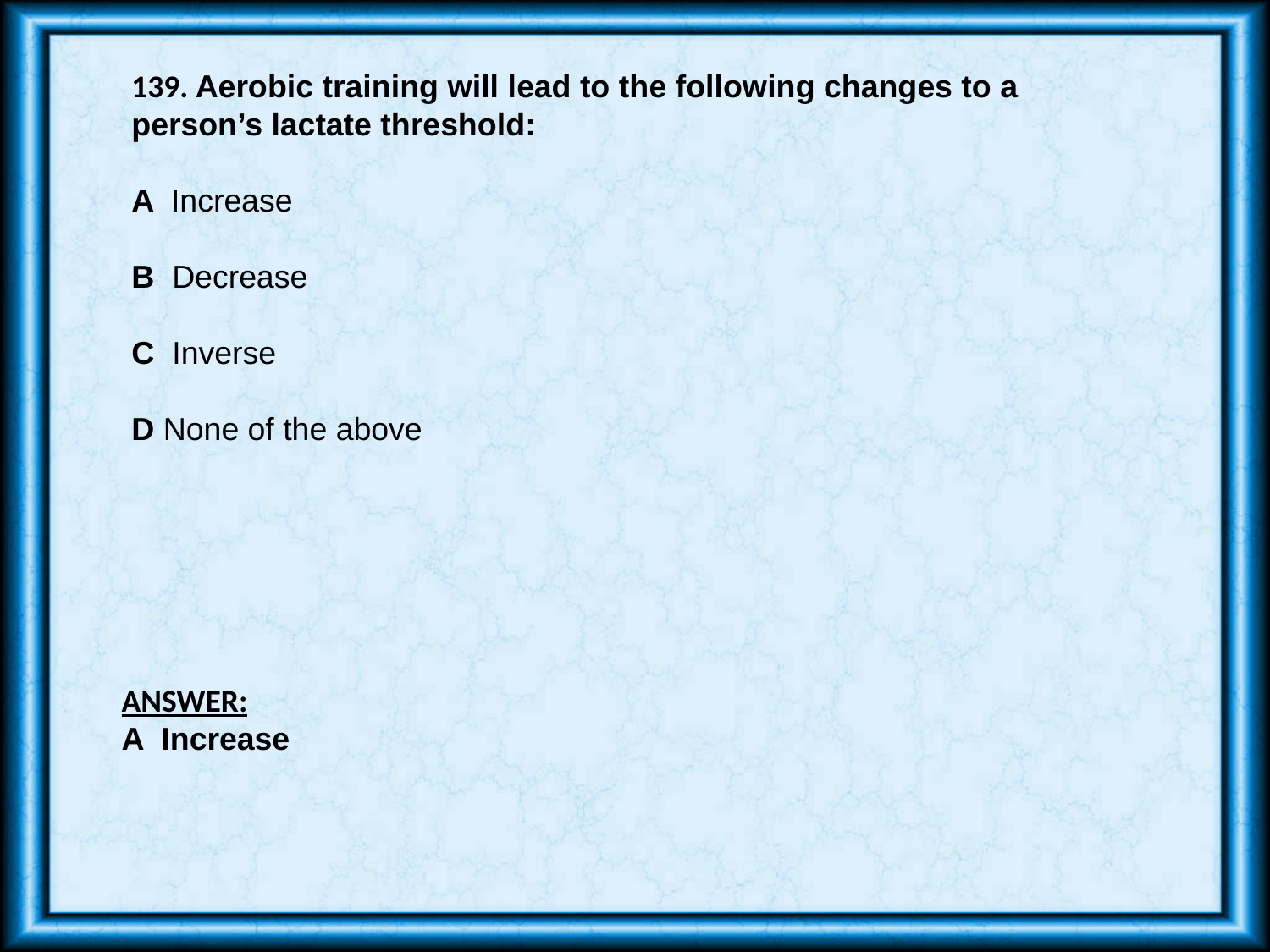

139. Aerobic training will lead to the following changes to a person’s lactate threshold:

A  Increase

B  Decrease

C  Inverse

D None of the above

ANSWER:
A  Increase